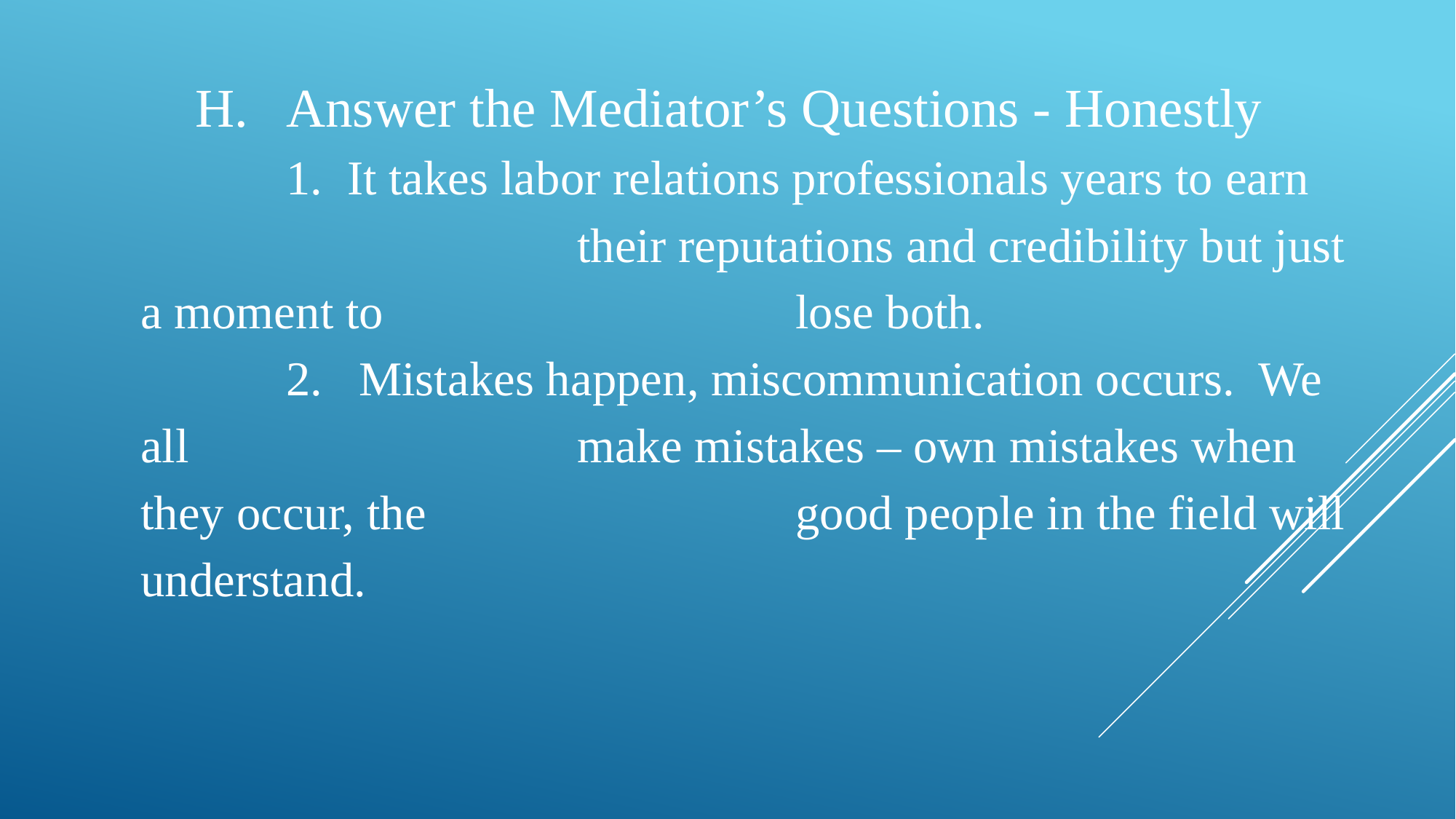

H.   Answer the Mediator’s Questions - Honestly
	   1.  It takes labor relations professionals years to earn 					their reputations and credibility but just a moment to 				lose both.
	   2.	Mistakes happen, miscommunication occurs.  We all 				make mistakes – own mistakes when they occur, the 				good people in the field will understand.